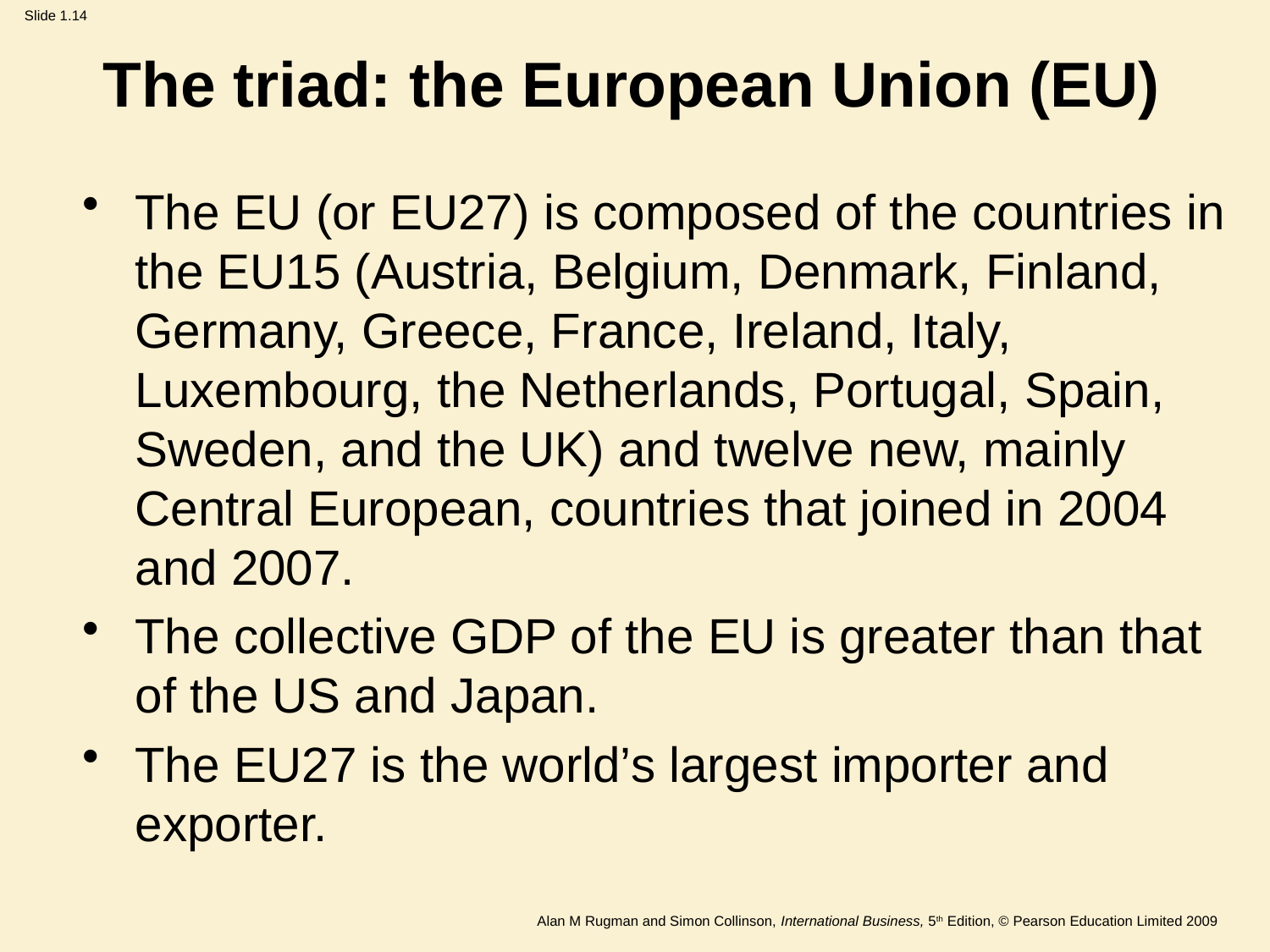

The triad: the European Union (EU)
The EU (or EU27) is composed of the countries in the EU15 (Austria, Belgium, Denmark, Finland, Germany, Greece, France, Ireland, Italy, Luxembourg, the Netherlands, Portugal, Spain, Sweden, and the UK) and twelve new, mainly Central European, countries that joined in 2004 and 2007.
The collective GDP of the EU is greater than that of the US and Japan.
The EU27 is the world’s largest importer and exporter.